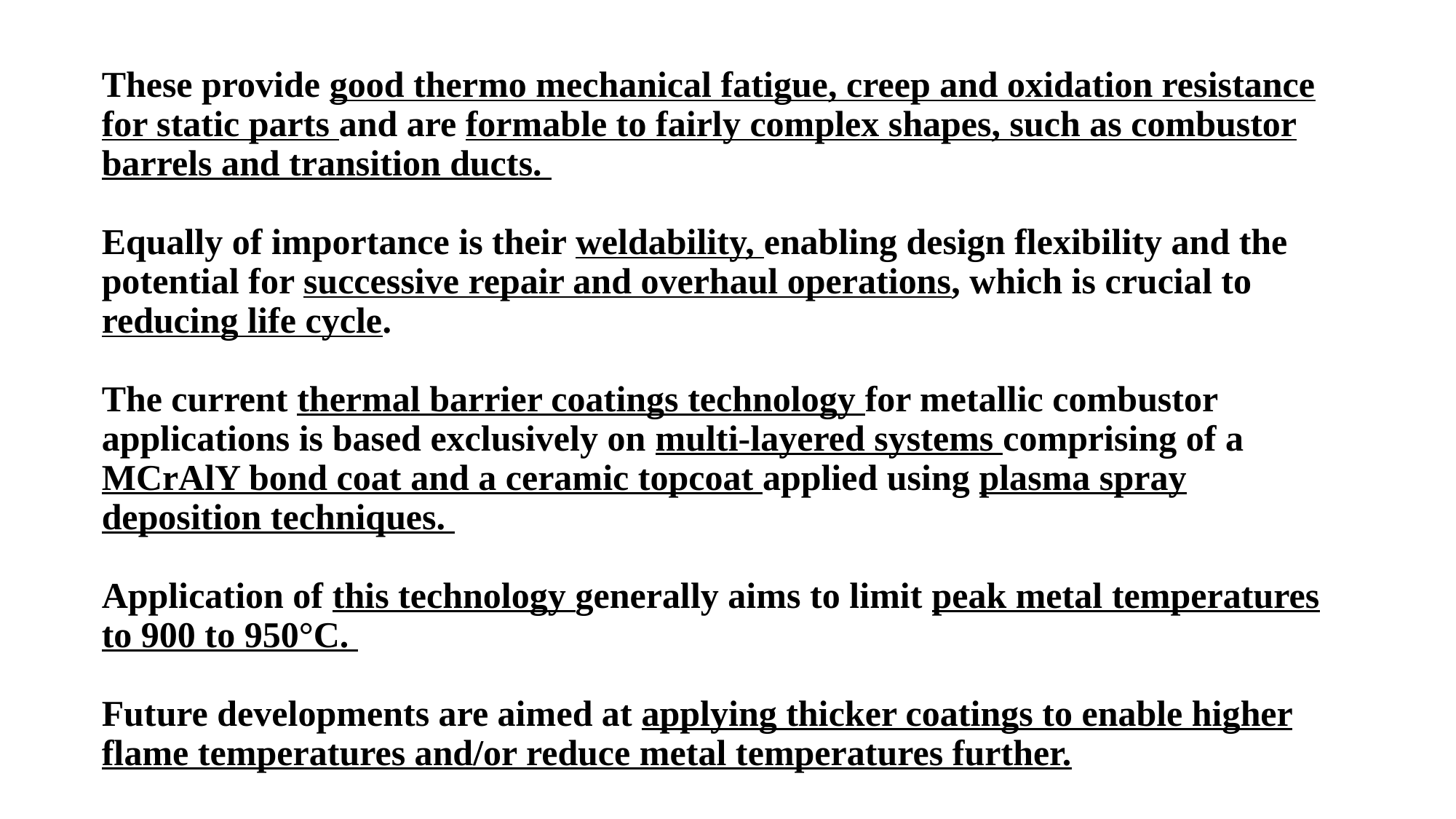

# These provide good thermo mechanical fatigue, creep and oxidation resistance for static parts and are formable to fairly complex shapes, such as combustor barrels and transition ducts. Equally of importance is their weldability, enabling design flexibility and the potential for successive repair and overhaul operations, which is crucial to reducing life cycle. The current thermal barrier coatings technology for metallic combustor applications is based exclusively on multi-layered systems comprising of a MCrAlY bond coat and a ceramic topcoat applied using plasma spray deposition techniques. Application of this technology generally aims to limit peak metal temperatures to 900 to 950°C. Future developments are aimed at applying thicker coatings to enable higher flame temperatures and/or reduce metal temperatures further.